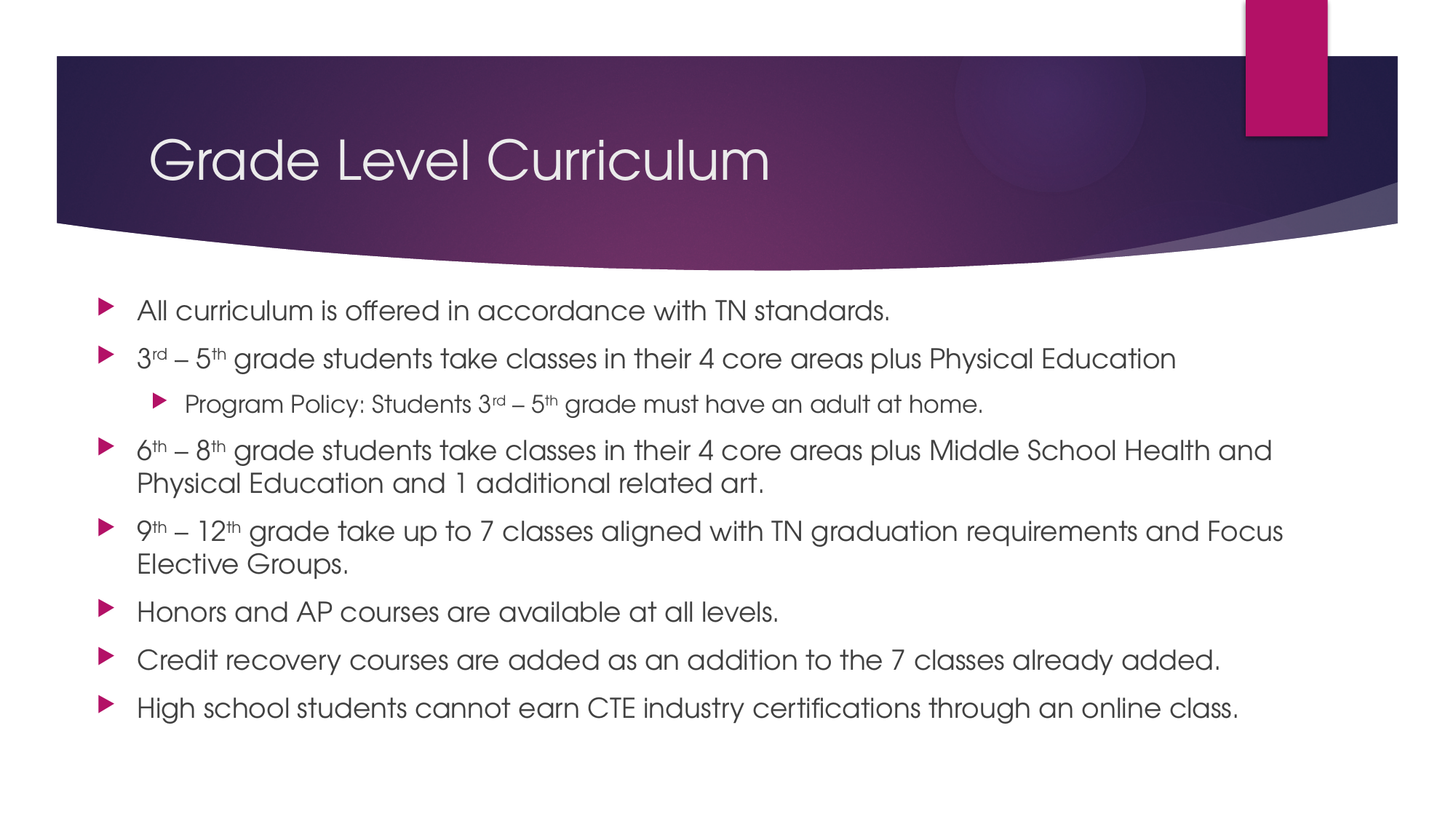

# Grade Level Curriculum
All curriculum is offered in accordance with TN standards.
3rd – 5th grade students take classes in their 4 core areas plus Physical Education
Program Policy: Students 3rd – 5th grade must have an adult at home.
6th – 8th grade students take classes in their 4 core areas plus Middle School Health and Physical Education and 1 additional related art.
9th – 12th grade take up to 7 classes aligned with TN graduation requirements and Focus Elective Groups.
Honors and AP courses are available at all levels.
Credit recovery courses are added as an addition to the 7 classes already added.
High school students cannot earn CTE industry certifications through an online class.